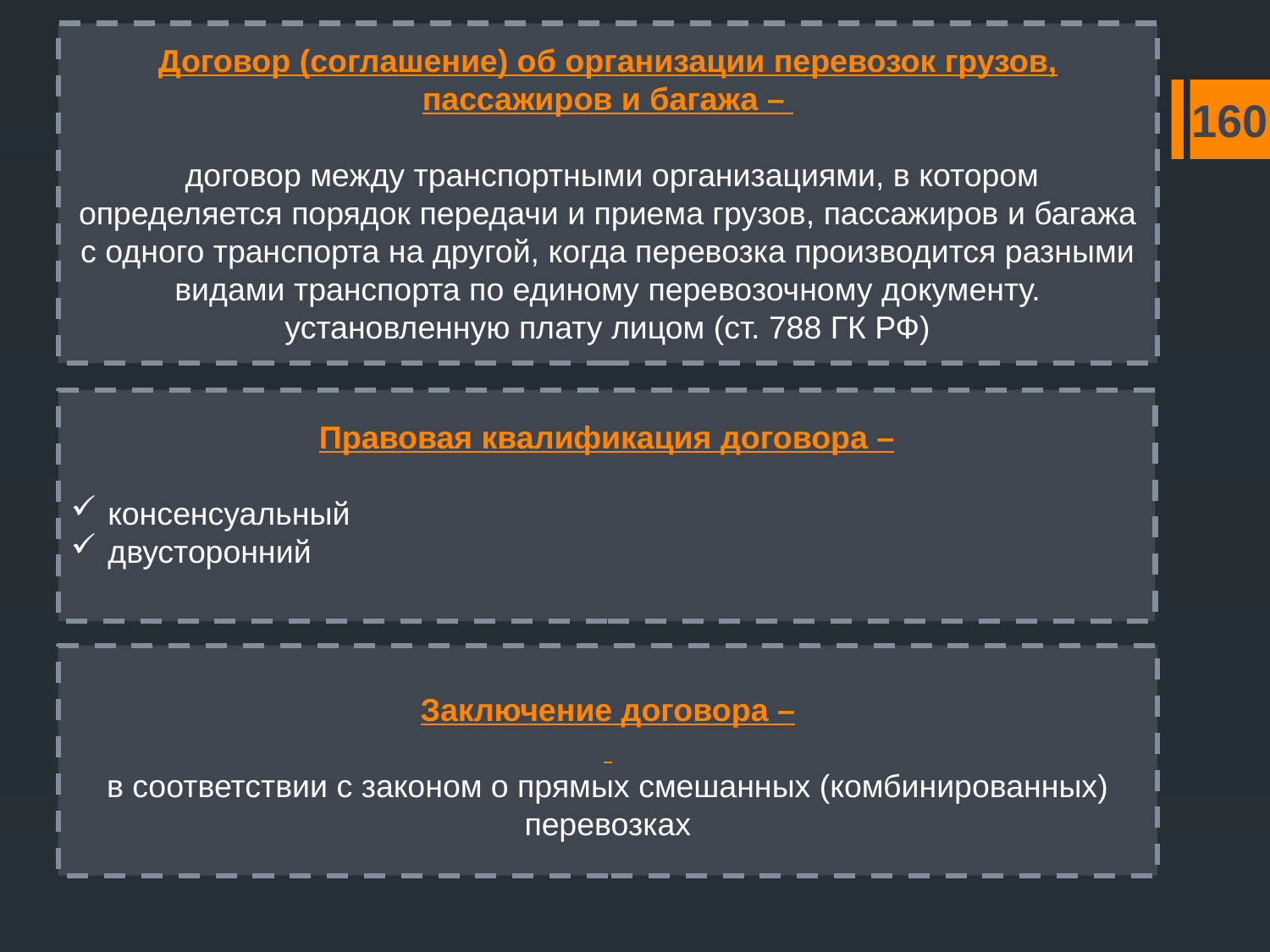

Договор (соглашение) об организации перевозок грузов, пассажиров и багажа –

 договор между транспортными организациями, в котором определяется порядок передачи и приема грузов, пассажиров и багажа с одного транспорта на другой, когда перевозка производится разными видами транспорта по единому перевозочному документу.
установленную плату лицом (ст. 788 ГК РФ)
160

Правовая квалификация договора –

консенсуальный
двусторонний

Заключение договора –

в соответствии с законом о прямых смешанных (комбинированных) перевозках